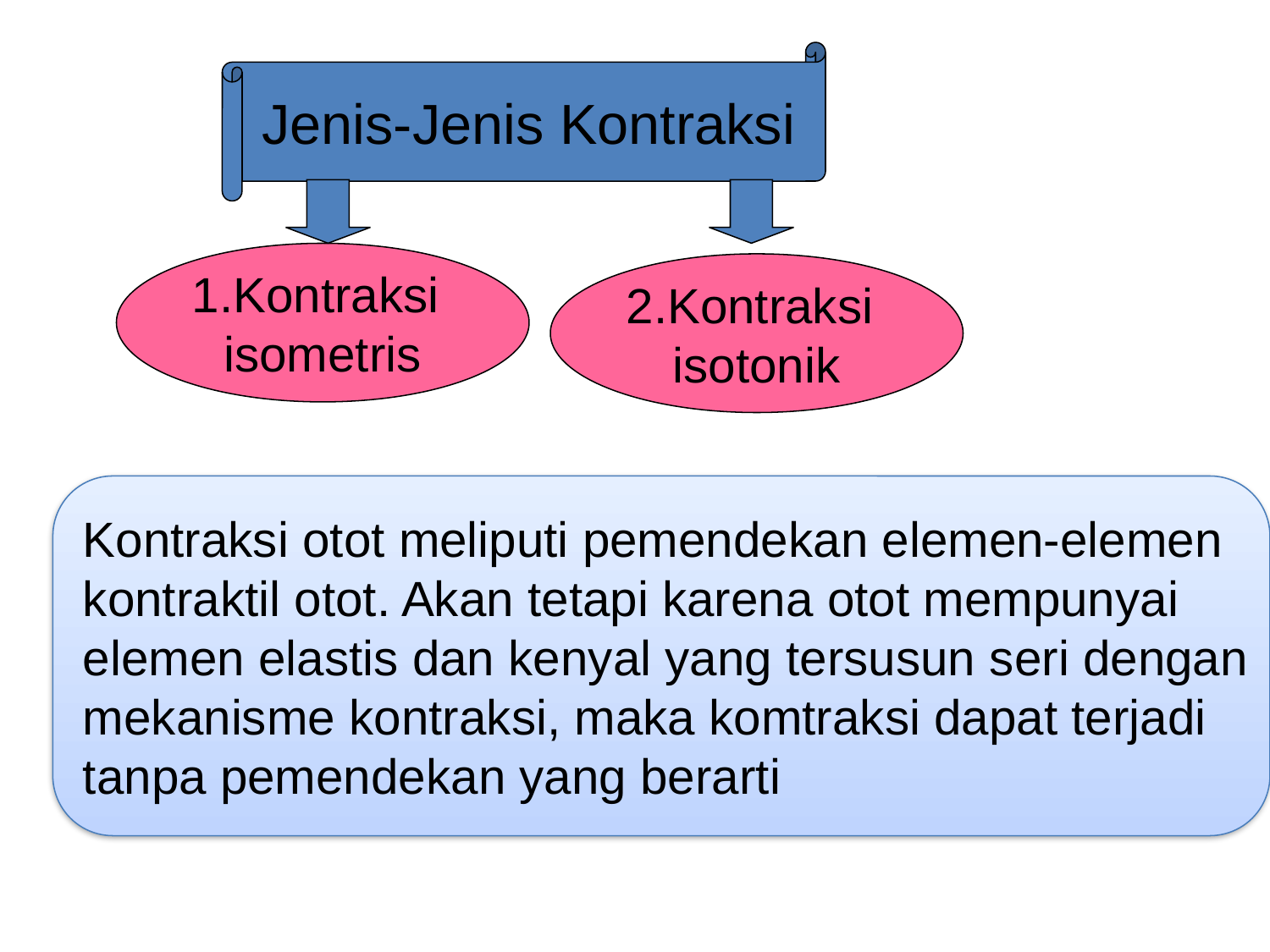

Jenis-Jenis Kontraksi

1.Kontraksi
isometris
2.Kontraksi
isotonik
Kontraksi otot meliputi pemendekan elemen-elemen
kontraktil otot. Akan tetapi karena otot mempunyai
elemen elastis dan kenyal yang tersusun seri dengan
mekanisme kontraksi, maka komtraksi dapat terjadi
tanpa pemendekan yang berarti